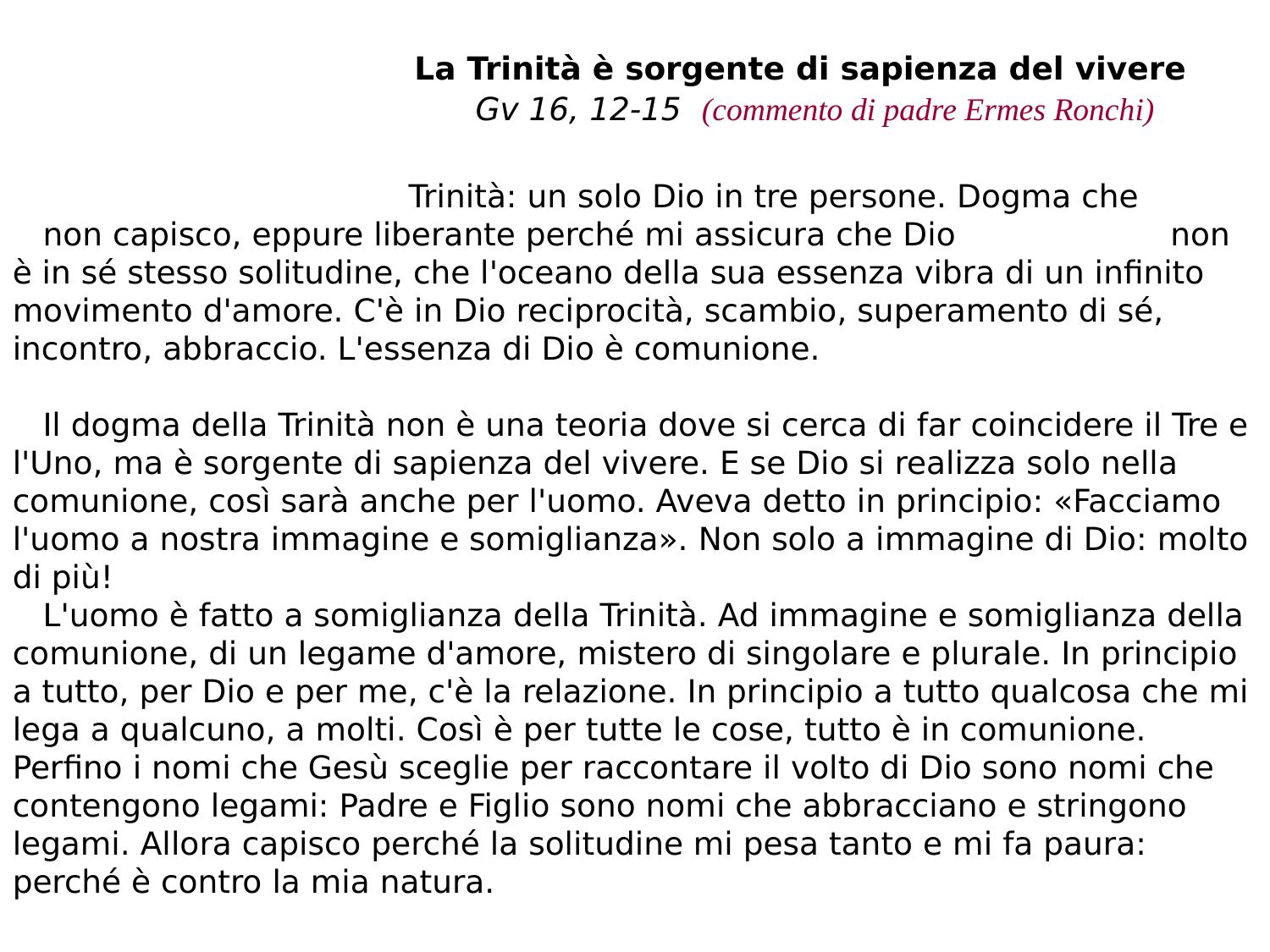

La Trinità è sorgente di sapienza del vivere
 Gv 16, 12-15  (commento di padre Ermes Ronchi)
                                       Trinità: un solo Dio in tre persone. Dogma che 	              non capisco, eppure liberante perché mi assicura che Dio 	              non è in sé stesso solitudine, che l'oceano della sua essenza vibra di un infinito movimento d'amore. C'è in Dio reciprocità, scambio, superamento di sé, incontro, abbraccio. L'essenza di Dio è comunione.

   Il dogma della Trinità non è una teoria dove si cerca di far coincidere il Tre e l'Uno, ma è sorgente di sapienza del vivere. E se Dio si realizza solo nella comunione, così sarà anche per l'uomo. Aveva detto in principio: «Facciamo l'uomo a nostra immagine e somiglianza». Non solo a immagine di Dio: molto di più!
   L'uomo è fatto a somiglianza della Trinità. Ad immagine e somiglianza della comunione, di un legame d'amore, mistero di singolare e plurale. In principio a tutto, per Dio e per me, c'è la relazione. In principio a tutto qualcosa che mi lega a qualcuno, a molti. Così è per tutte le cose, tutto è in comunione. Perfino i nomi che Gesù sceglie per raccontare il volto di Dio sono nomi che contengono legami: Padre e Figlio sono nomi che abbracciano e stringono legami. Allora capisco perché la solitudine mi pesa tanto e mi fa paura: perché è contro la mia natura.